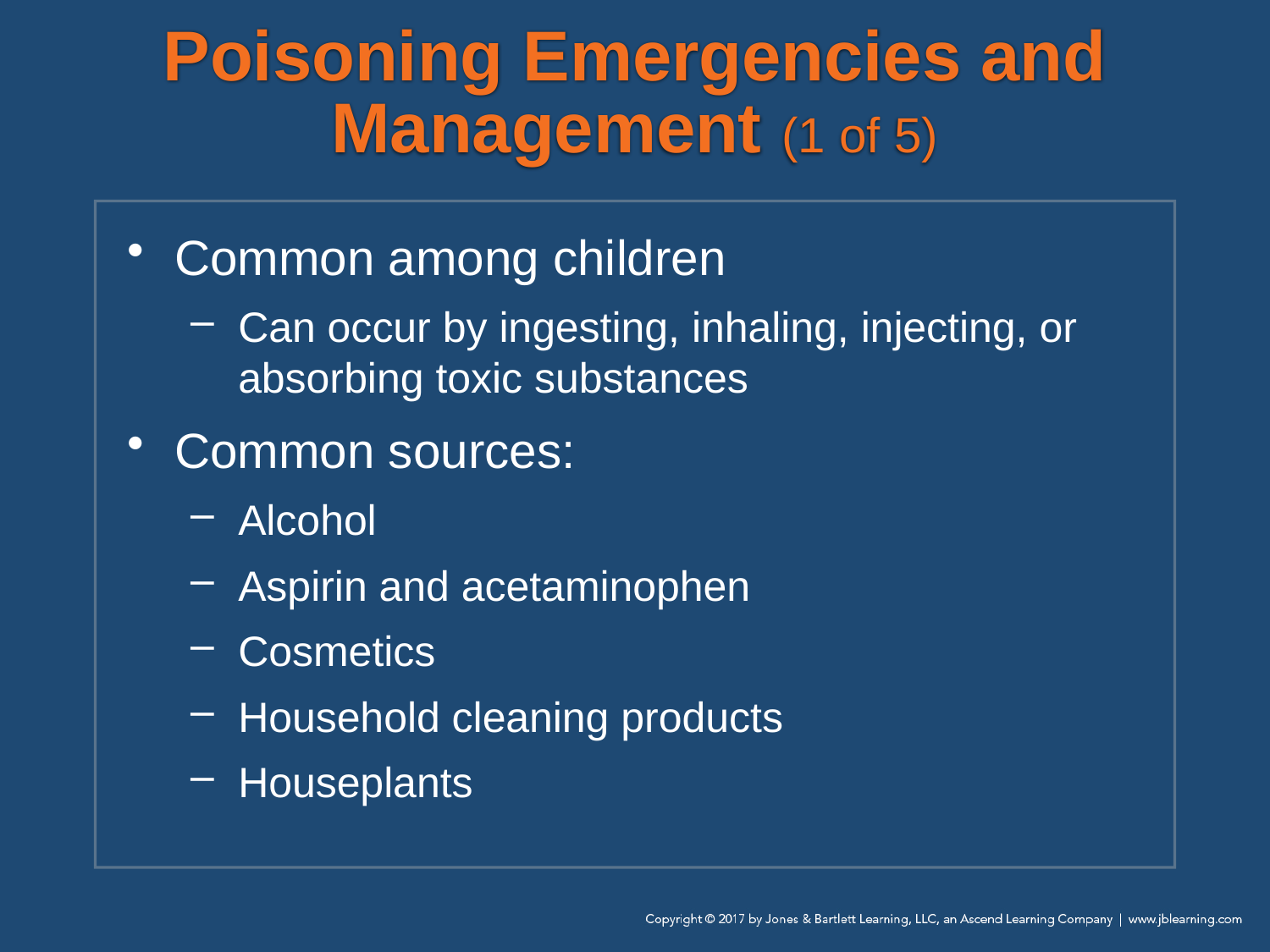

# Poisoning Emergencies and Management (1 of 5)
Common among children
Can occur by ingesting, inhaling, injecting, or absorbing toxic substances
Common sources:
Alcohol
Aspirin and acetaminophen
Cosmetics
Household cleaning products
Houseplants